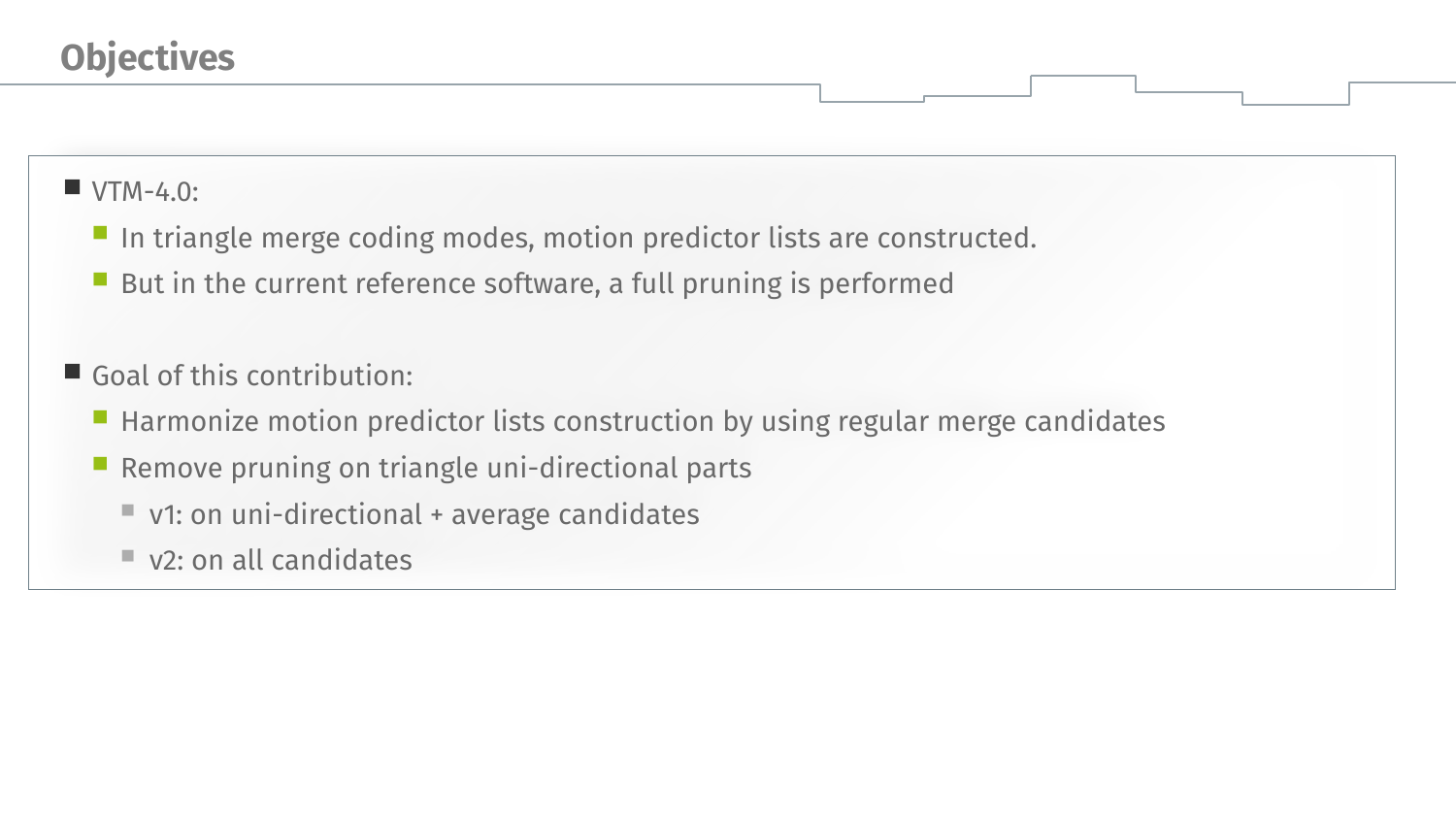

# Objectives
VTM-4.0:
In triangle merge coding modes, motion predictor lists are constructed.
But in the current reference software, a full pruning is performed

Goal of this contribution:
Harmonize motion predictor lists construction by using regular merge candidates
Remove pruning on triangle uni-directional parts
v1: on uni-directional + average candidates
v2: on all candidates